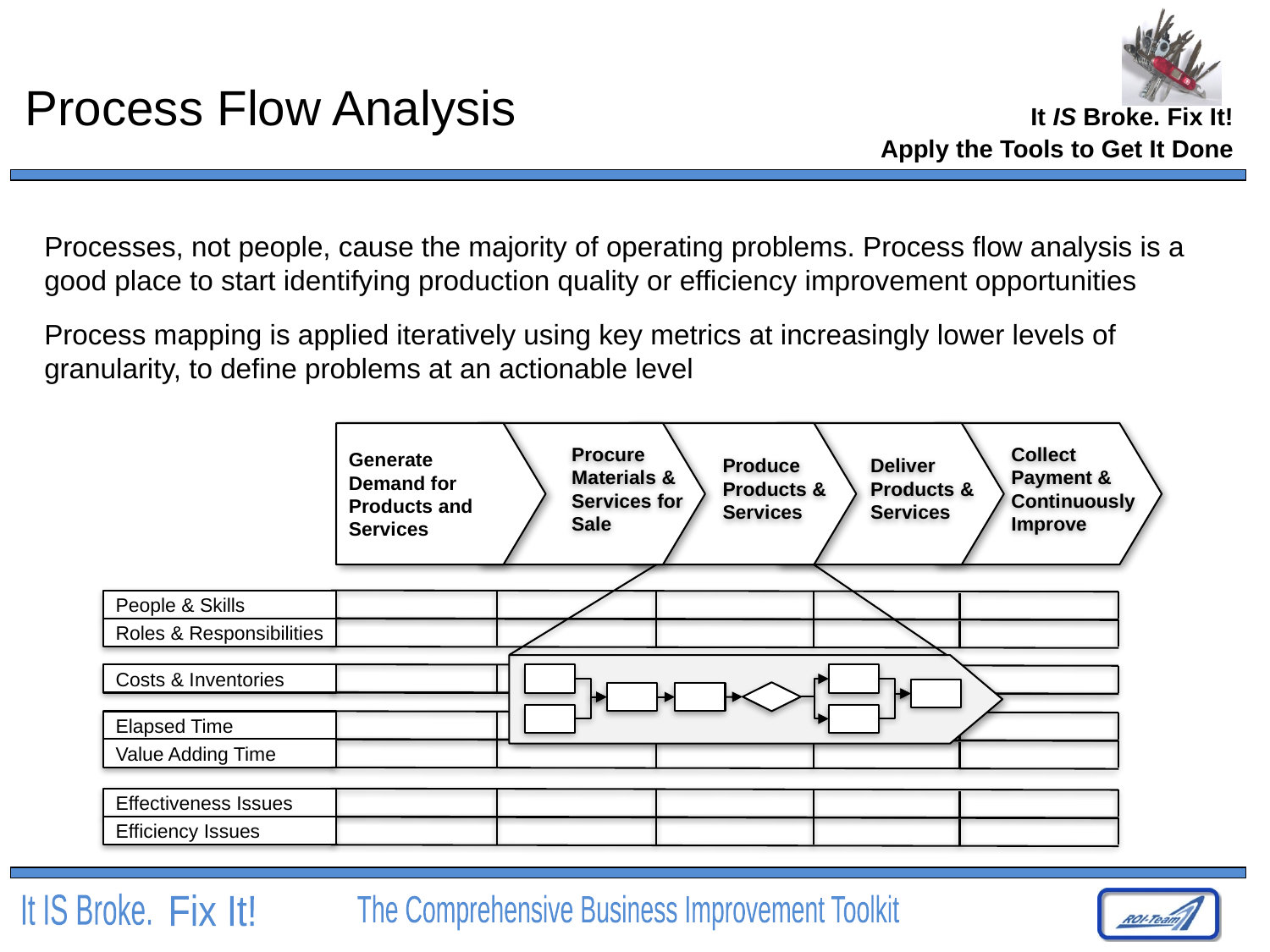

# Process Flow Analysis
Apply the Tools to Get It Done
Processes, not people, cause the majority of operating problems. Process flow analysis is a good place to start identifying production quality or efficiency improvement opportunities
Process mapping is applied iteratively using key metrics at increasingly lower levels of granularity, to define problems at an actionable level
Generate Demand for Products and Services

Procure Materials & Services for Sale

Produce
Products & Services

Deliver Products & Services

Collect Payment & Continuously Improve

People & Skills
Roles & Responsibilities
Costs & Inventories
Elapsed Time
Value Adding Time
Effectiveness Issues
Efficiency Issues